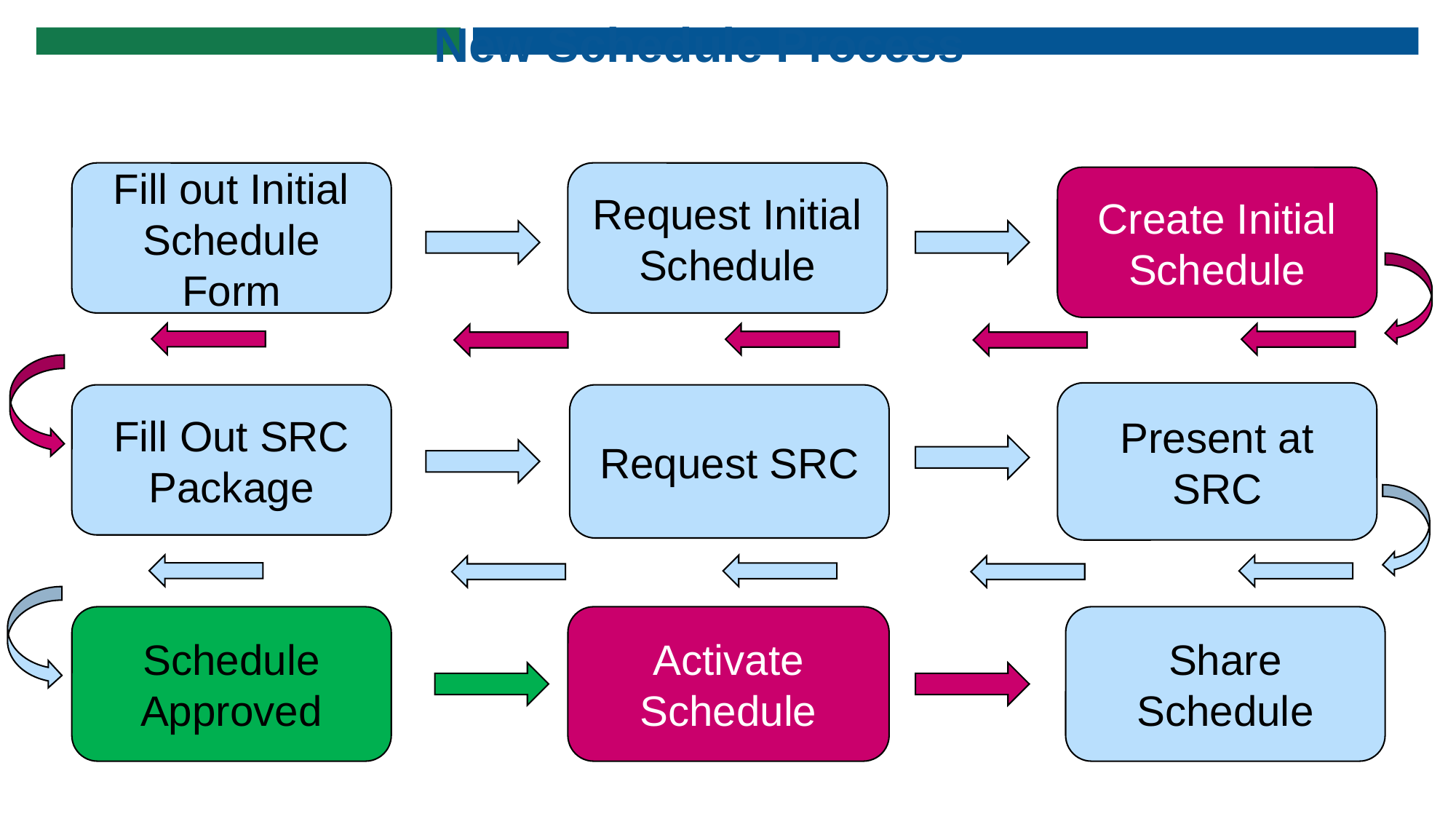

# New Schedule Process
Request Initial Schedule
Fill out Initial Schedule Form
Create Initial Schedule

Present at SRC
Fill Out SRC Package
Request SRC

Activate Schedule
Share Schedule
Schedule
Approved